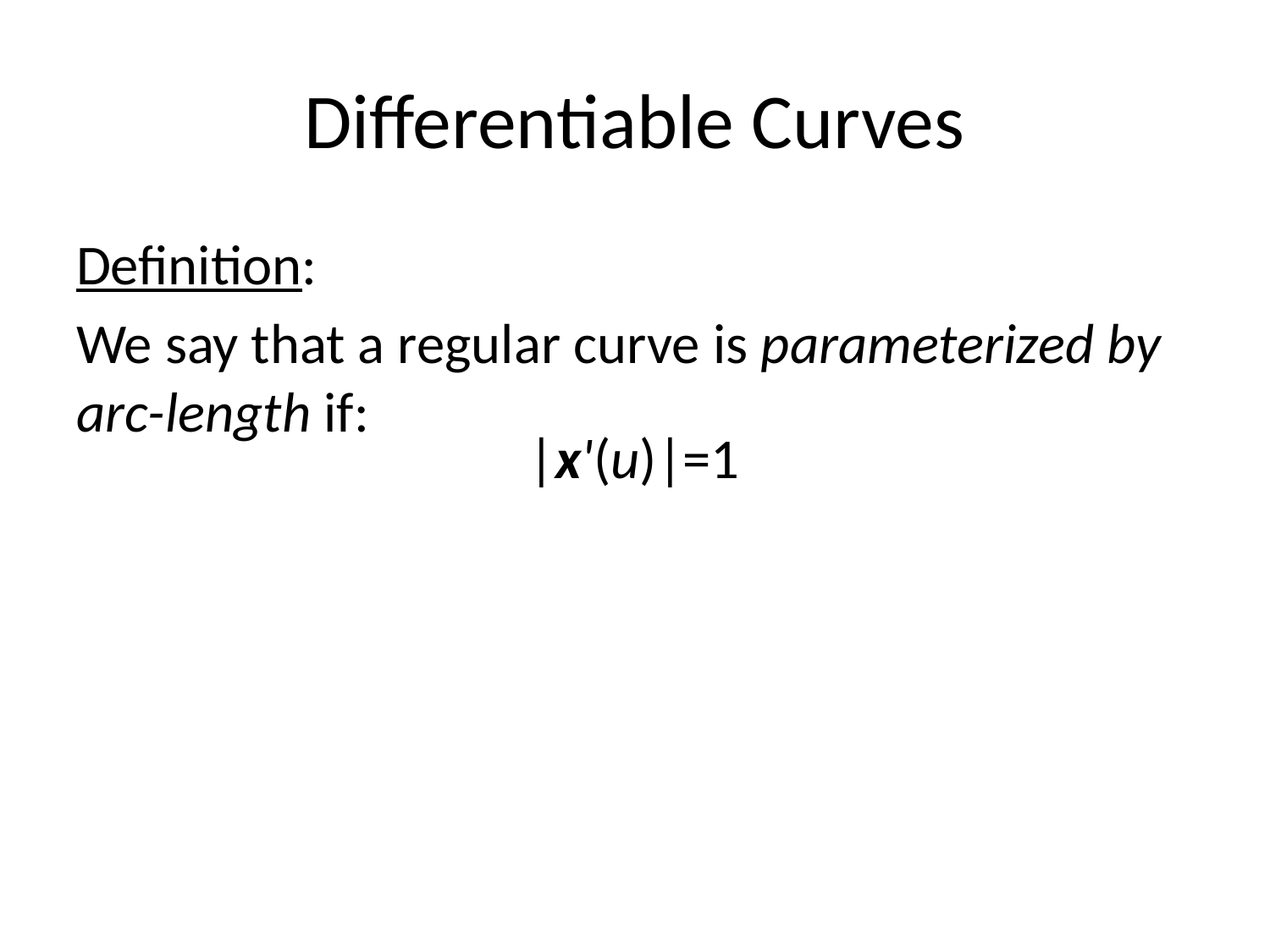

# Differentiable Curves
Definition:
We say that a regular curve is parameterized by arc-length if:
|x'(u)|=1